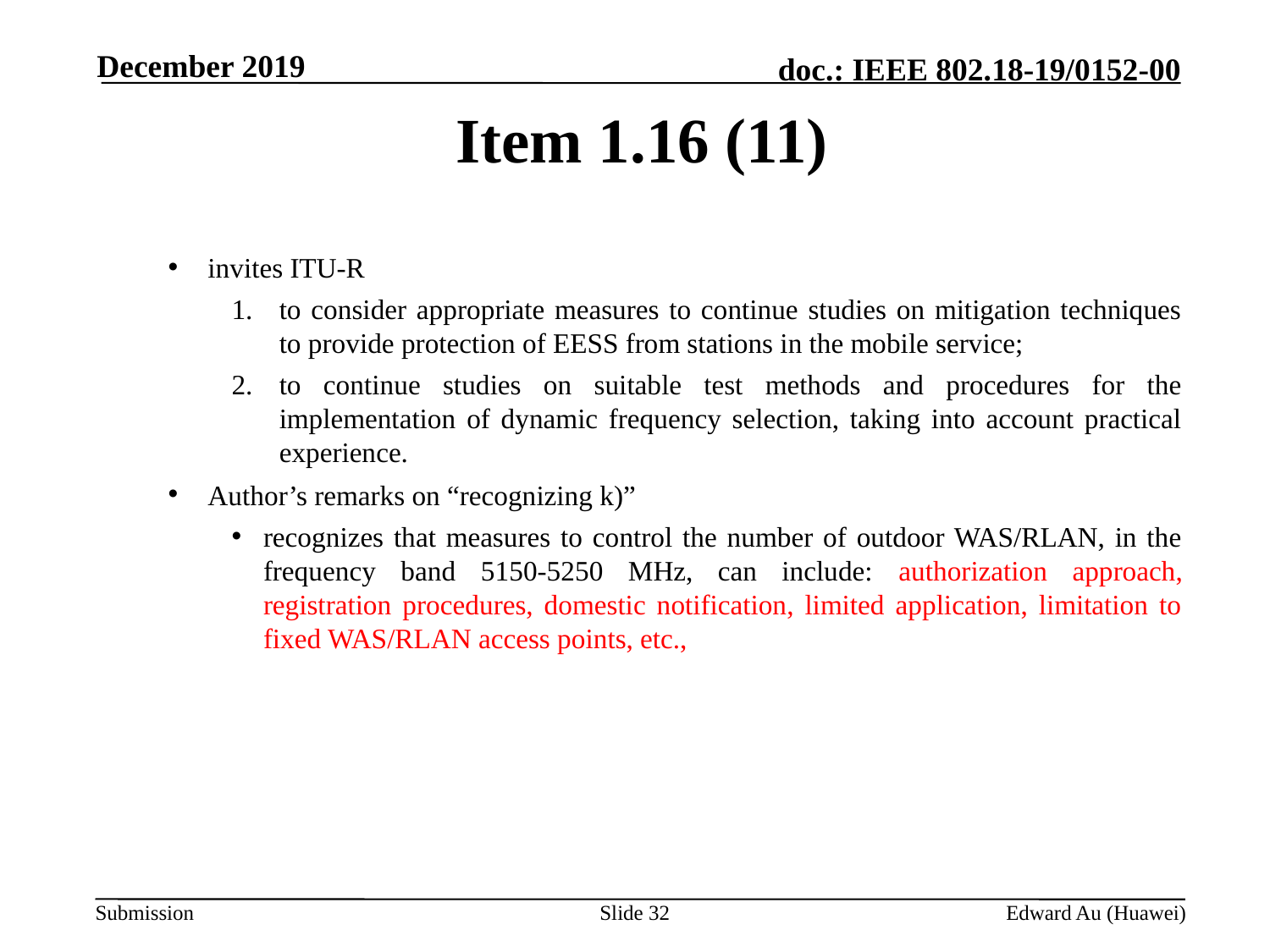

December 2019
# Item 1.16 (11)
invites ITU-R
to consider appropriate measures to continue studies on mitigation techniques to provide protection of EESS from stations in the mobile service;
to continue studies on suitable test methods and procedures for the implementation of dynamic frequency selection, taking into account practical experience.
Author’s remarks on “recognizing k)”
recognizes that measures to control the number of outdoor WAS/RLAN, in the frequency band 5150-5250 MHz, can include: authorization approach, registration procedures, domestic notification, limited application, limitation to fixed WAS/RLAN access points, etc.,

Slide 32
Edward Au (Huawei)